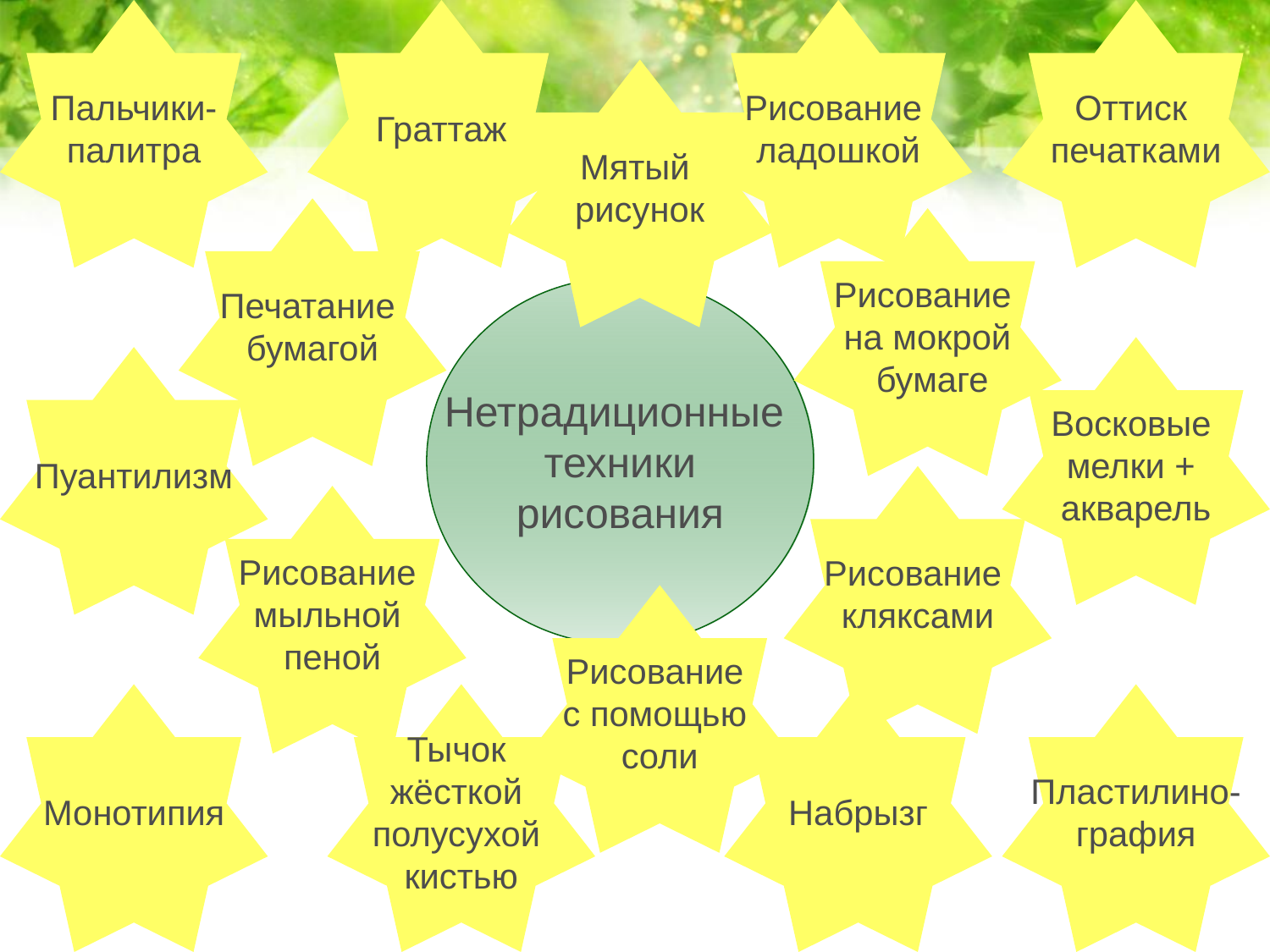

Пальчики-
палитра
Граттаж
Рисование
ладошкой
Оттиск
печатками
Мятый
рисунок
Печатание
бумагой
Рисование
на мокрой
 бумаге
Нетрадиционные
техники
рисования
Восковые
мелки +
акварель
Пуантилизм
Рисование
кляксами
Рисование
мыльной
пеной
Рисование
с помощью
соли
Монотипия
Тычок
жёсткой
полусухой
кистью
Набрызг
Пластилино-
графия